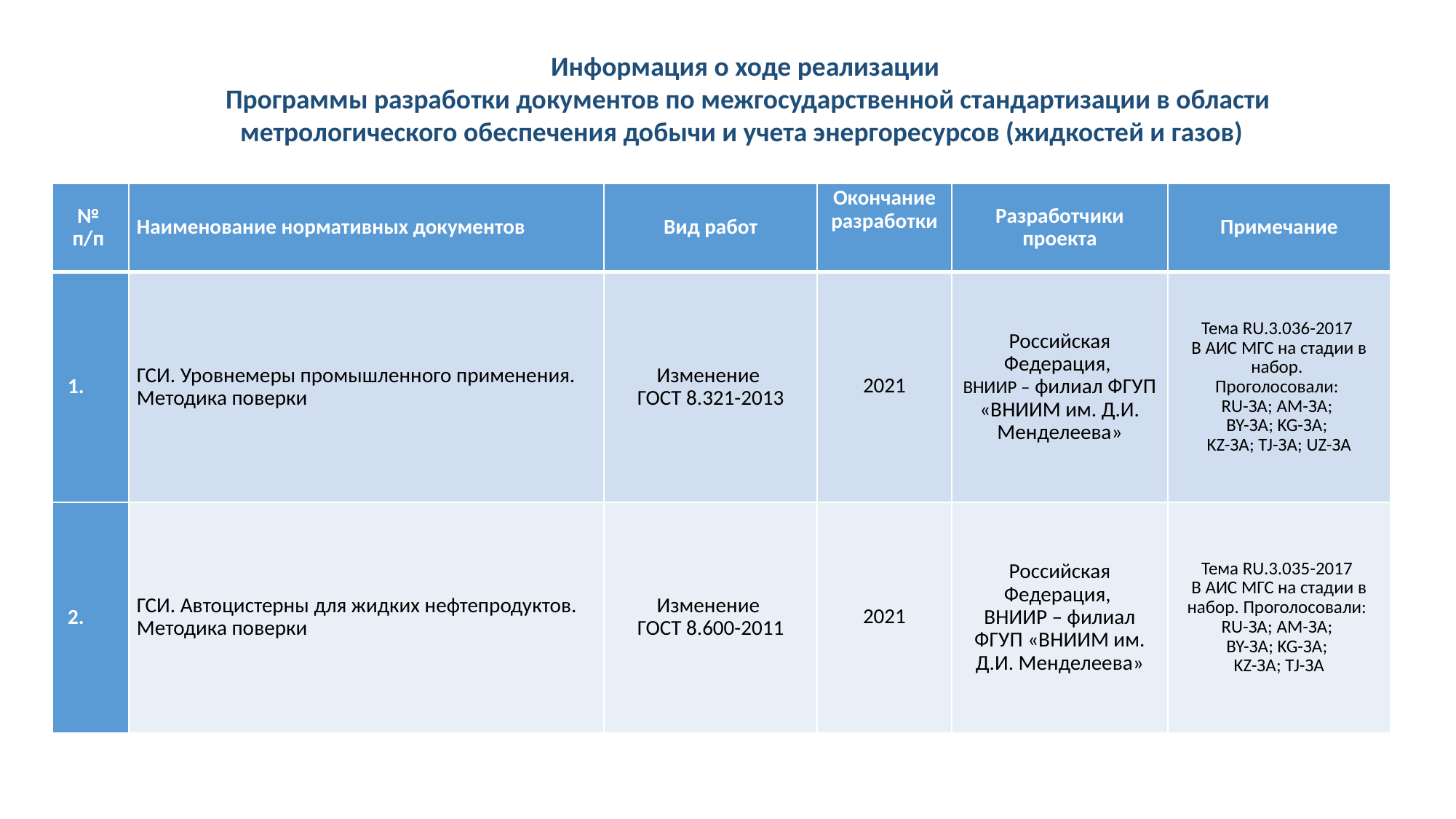

Информация о ходе реализации
 Программы разработки документов по межгосударственной стандартизации в области метрологического обеспечения добычи и учета энергоресурсов (жидкостей и газов)
| № п/п | Наименование нормативных документов | Вид работ | Окончание разработки | Разработчики проекта | Примечание |
| --- | --- | --- | --- | --- | --- |
|  | ГСИ. Уровнемеры промышленного применения. Методика поверки | Изменение ГОСТ 8.321-2013 | 2021 | Российская Федерация, ВНИИР – филиал ФГУП «ВНИИМ им. Д.И. Менделеева» | Тема RU.3.036-2017 В АИС МГС на стадии в набор. Проголосовали: RU-ЗА; AM-ЗА; BY-ЗА; KG-ЗА; KZ-ЗА; TJ-ЗА; UZ-ЗА |
|  | ГСИ. Автоцистерны для жидких нефтепродуктов. Методика поверки | Изменение ГОСТ 8.600-2011 | 2021 | Российская Федерация, ВНИИР – филиал ФГУП «ВНИИМ им. Д.И. Менделеева» | Тема RU.3.035-2017 В АИС МГС на стадии в набор. Проголосовали: RU-ЗА; AM-ЗА; BY-ЗА; KG-ЗА; KZ-ЗА; TJ-ЗА |